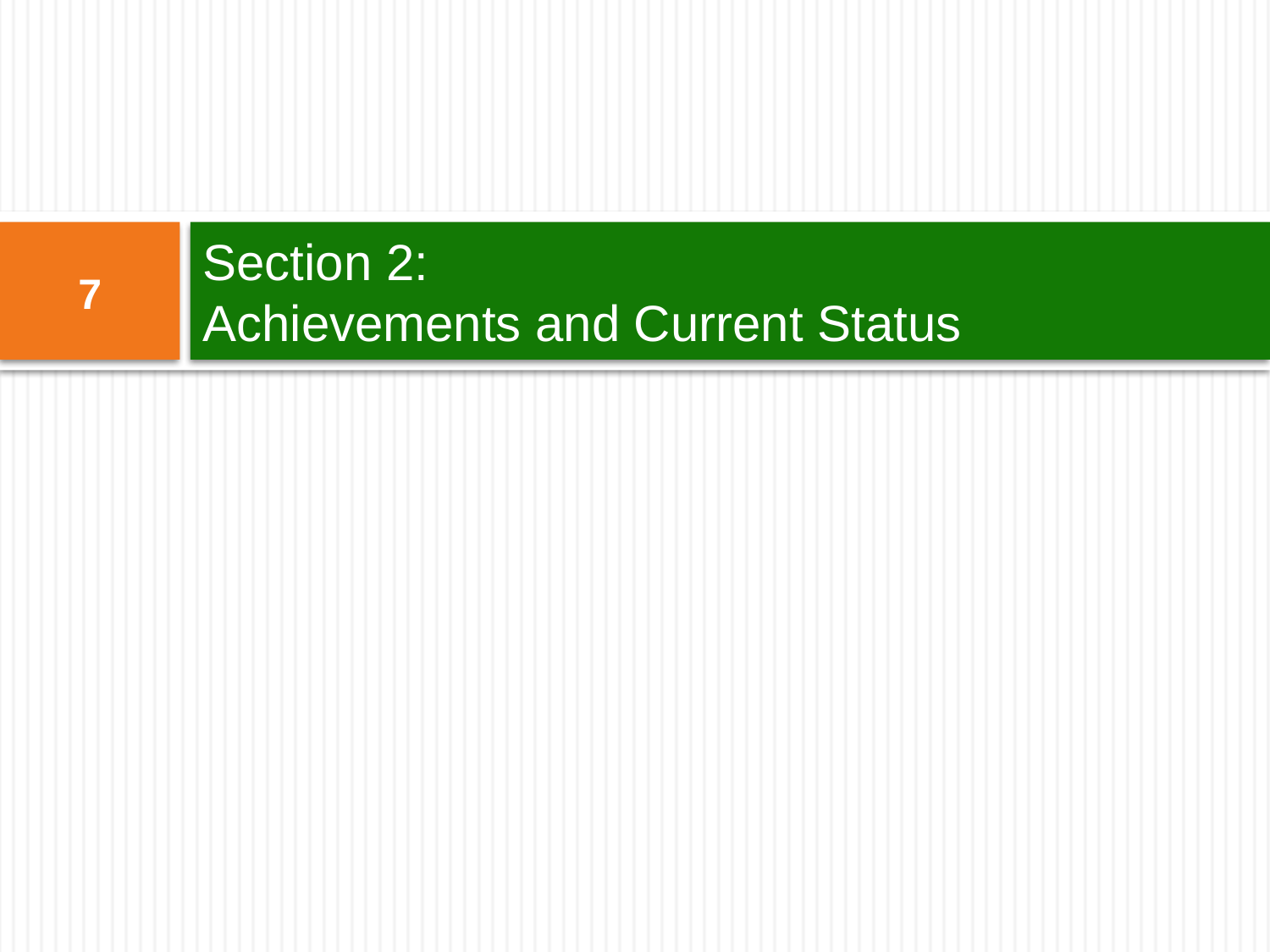

# Section 2: Achievements and Current Status
7